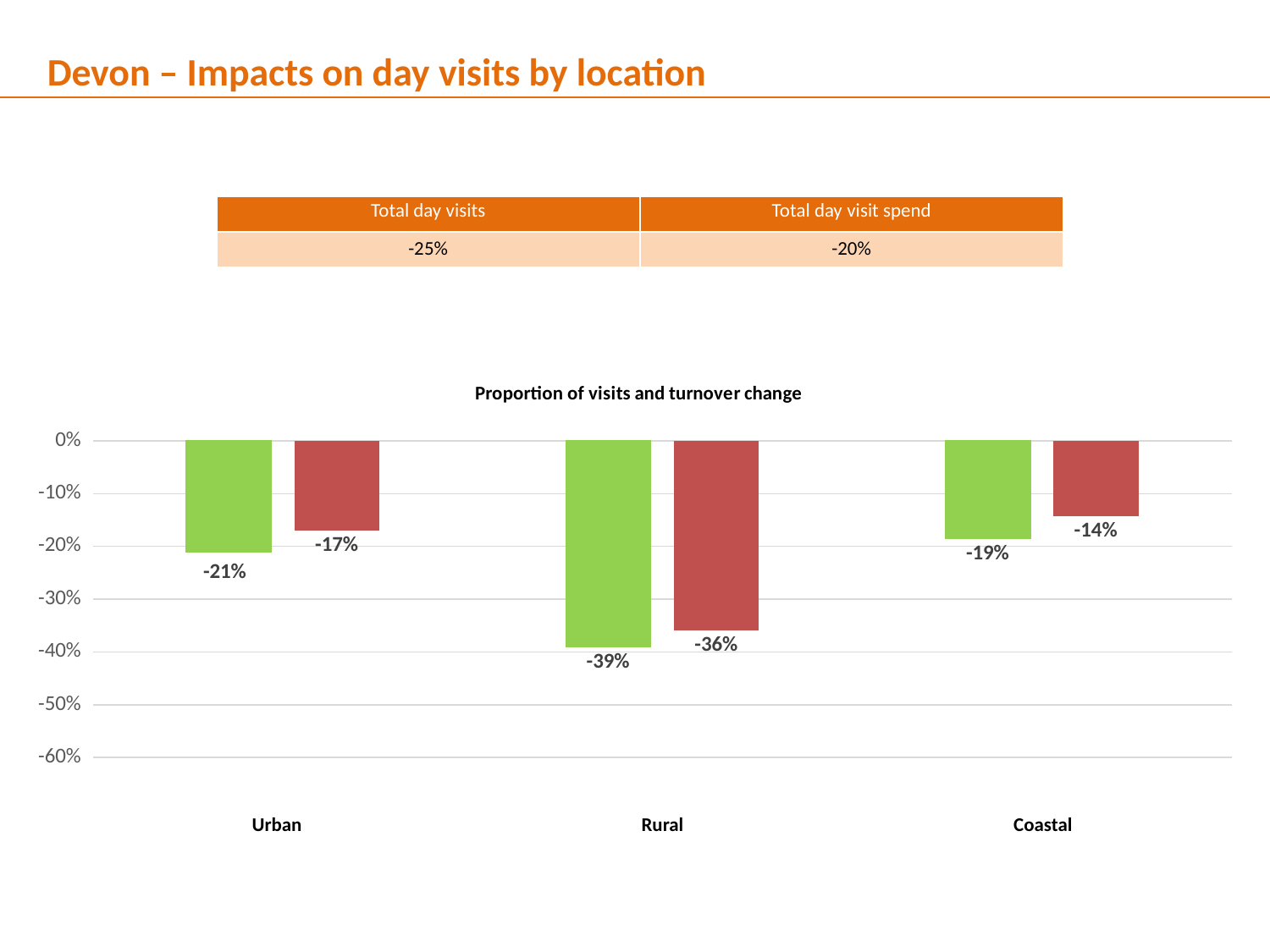

Devon – Impacts on day visits by location

| Total day visits | Total day visit spend |
| --- | --- |
| -25% | -20% |

### Chart: Proportion of visits and turnover change

| Category | % of visits lost | % of turnover lost |
|---|---|---|
| Urban | -0.21131270010672354 | -0.16951433975023744 |
| Rural | -0.391142896437904 | -0.3588569326175043 |
| Coastal | -0.1852456785082347 | -0.1419487739034737 |
          Urban			            Rural			          Coastal